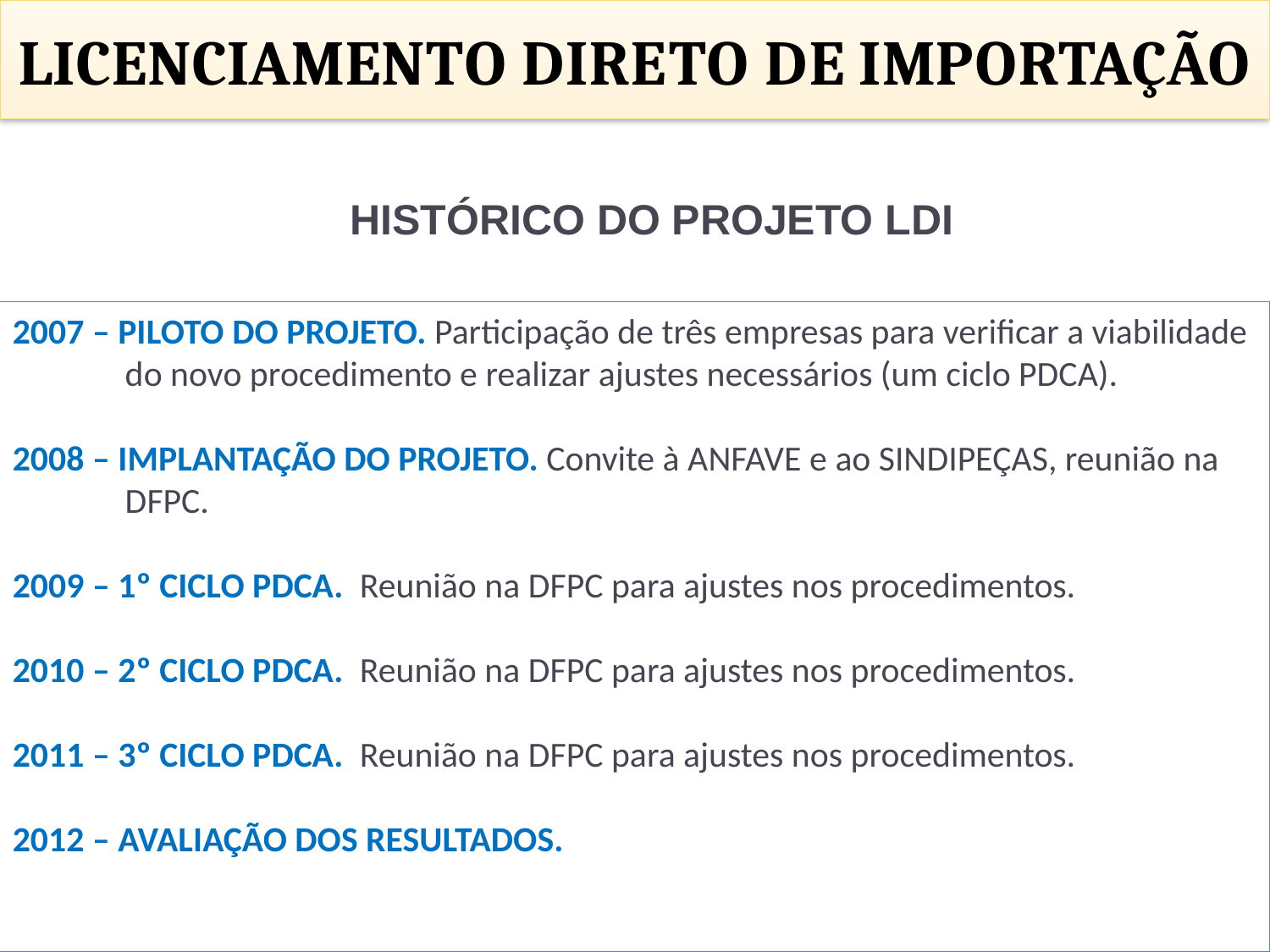

LICENCIAMENTO DIRETO DE IMPORTAÇÃO
HISTÓRICO DO PROJETO LDI
2007 – PILOTO DO PROJETO. Participação de três empresas para verificar a viabilidade do novo procedimento e realizar ajustes necessários (um ciclo PDCA).
2008 – IMPLANTAÇÃO DO PROJETO. Convite à ANFAVE e ao SINDIPEÇAS, reunião na DFPC.
2009 – 1º CICLO PDCA.  Reunião na DFPC para ajustes nos procedimentos.
2010 – 2º CICLO PDCA.  Reunião na DFPC para ajustes nos procedimentos.
2011 – 3º CICLO PDCA.  Reunião na DFPC para ajustes nos procedimentos.
2012 – AVALIAÇÃO DOS RESULTADOS.